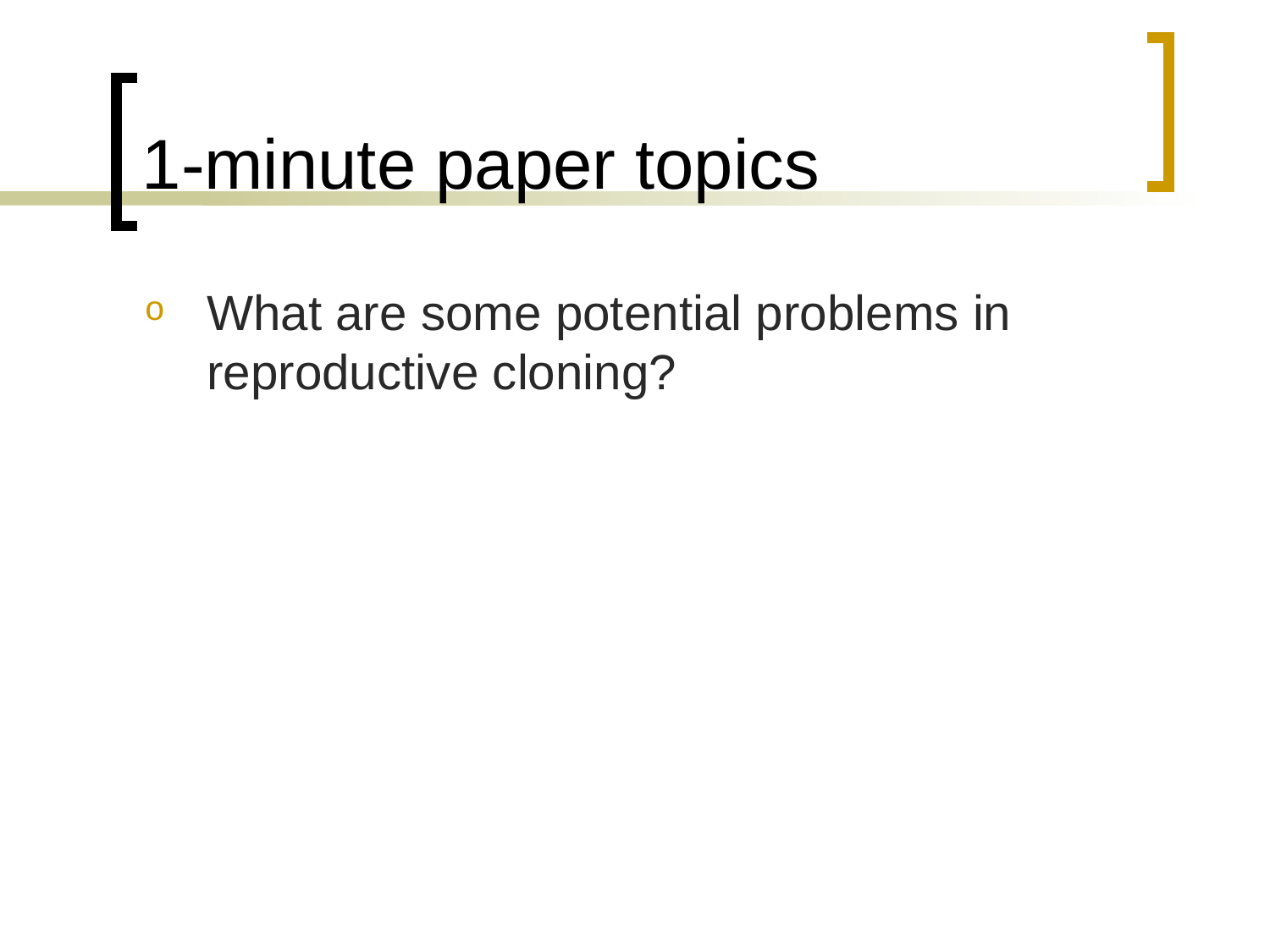

# 1-minute paper topics
What are some potential problems in reproductive cloning?